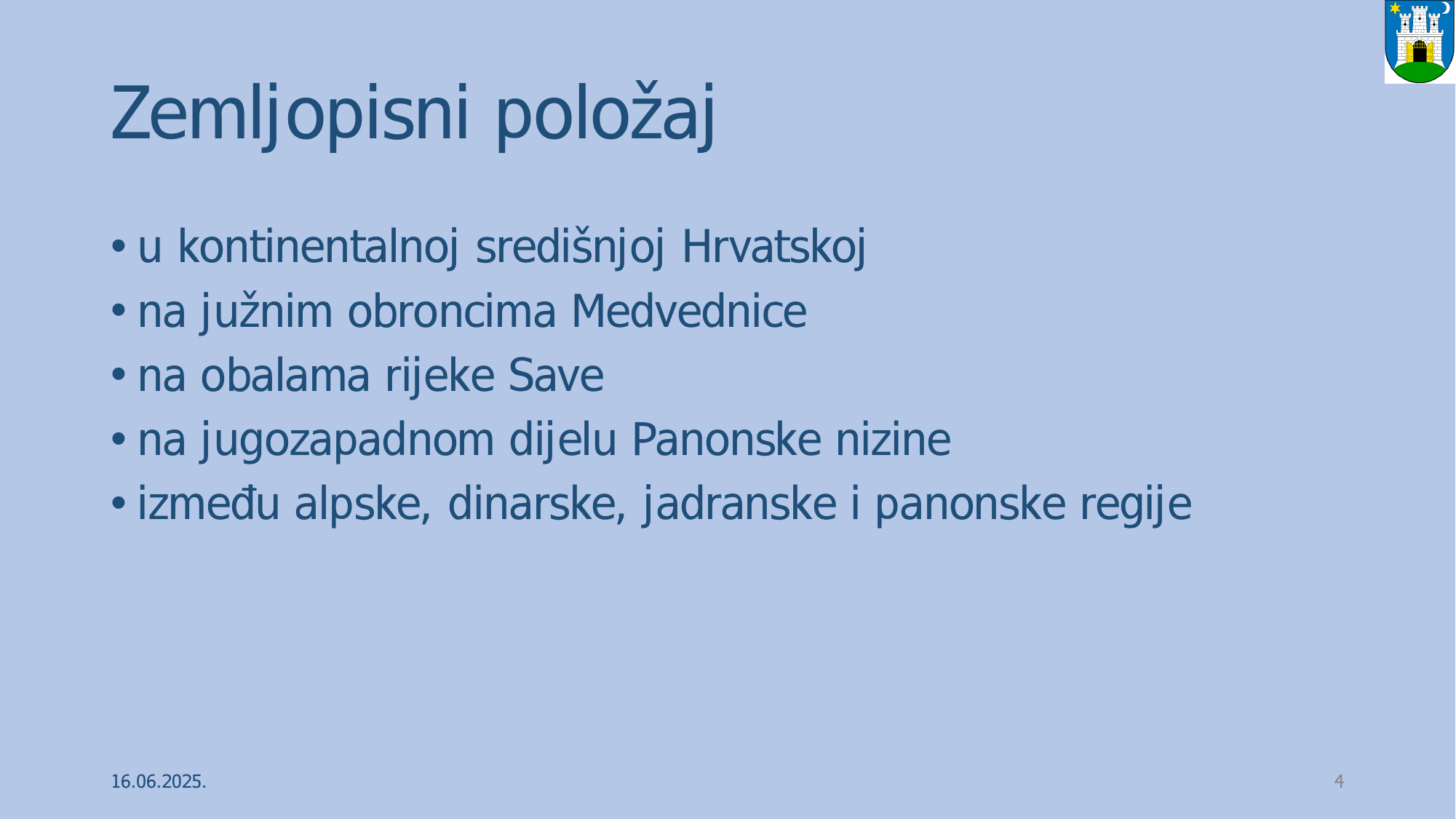

# Zemljopisni položaj
u kontinentalnoj središnjoj Hrvatskoj
na južnim obroncima Medvednice
na obalama rijeke Save
na jugozapadnom dijelu Panonske nizine
između alpske, dinarske, jadranske i panonske regije

16.06.2025.
4